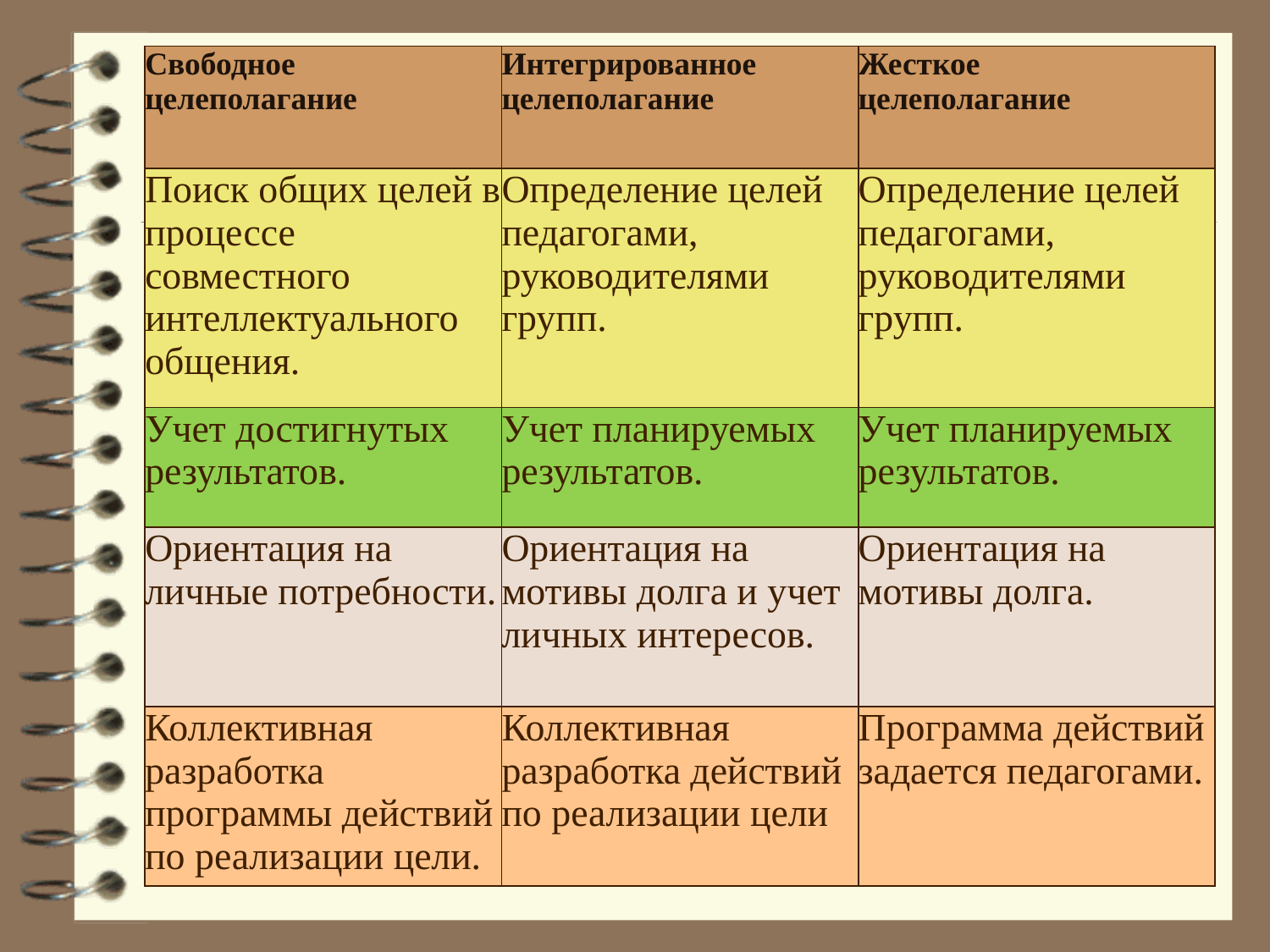

| Свободное   целеполагание | Интегрированное целеполагание | Жесткое целеполагание |
| --- | --- | --- |
| Поиск общих целей в процессе совместного интеллектуального общения. | Определение целей педагогами, руководителями групп. | Определение целей педагогами, руководителями групп. |
| Учет достигнутых результатов. | Учет планируемых результатов. | Учет планируемых результатов. |
| Ориентация на личные потребности. | Ориентация на мотивы долга и учет личных интересов. | Ориентация на мотивы долга. |
| Коллективная разработка программы действий по реализации цели. | Коллективная разработка действий по реализации цели | Программа действий задается педагогами. |